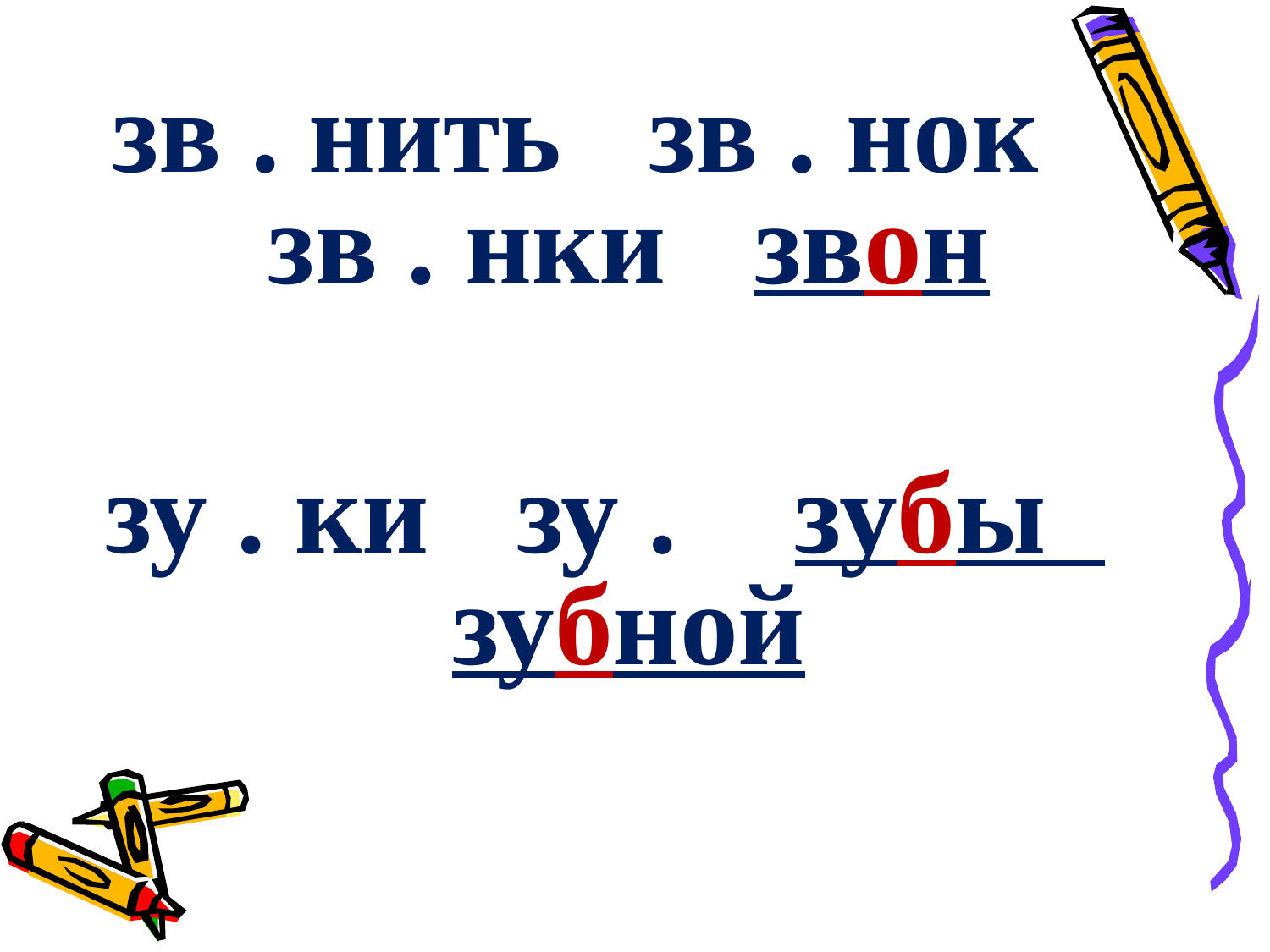

зв . нить   зв . нок   зв . нки   звон

зу . ки   зу .    зубы   зубной